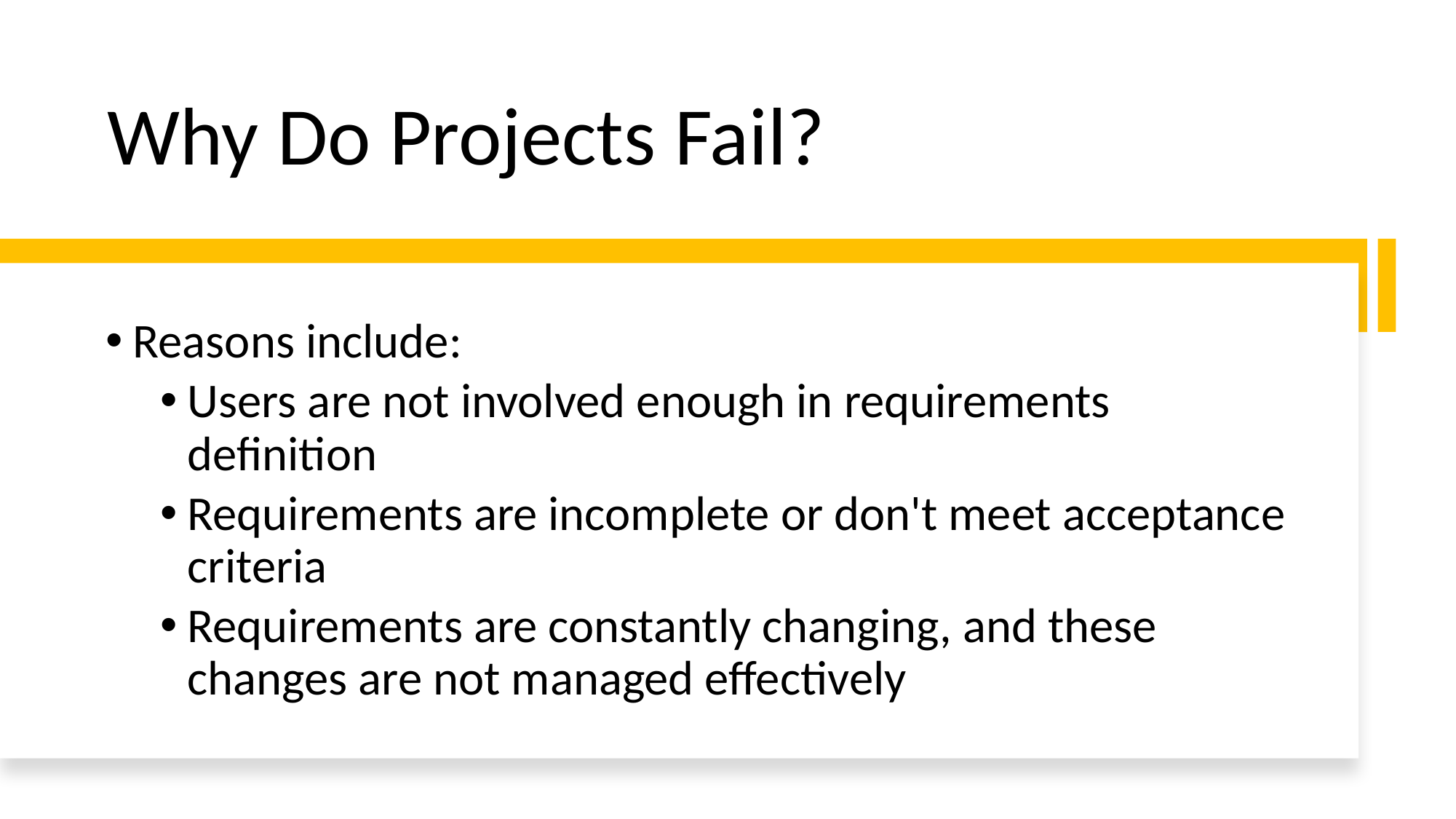

# Why Do Projects Fail?

Reasons include:
Users are not involved enough in requirements definition
Requirements are incomplete or don't meet acceptance criteria
Requirements are constantly changing, and these changes are not managed effectively